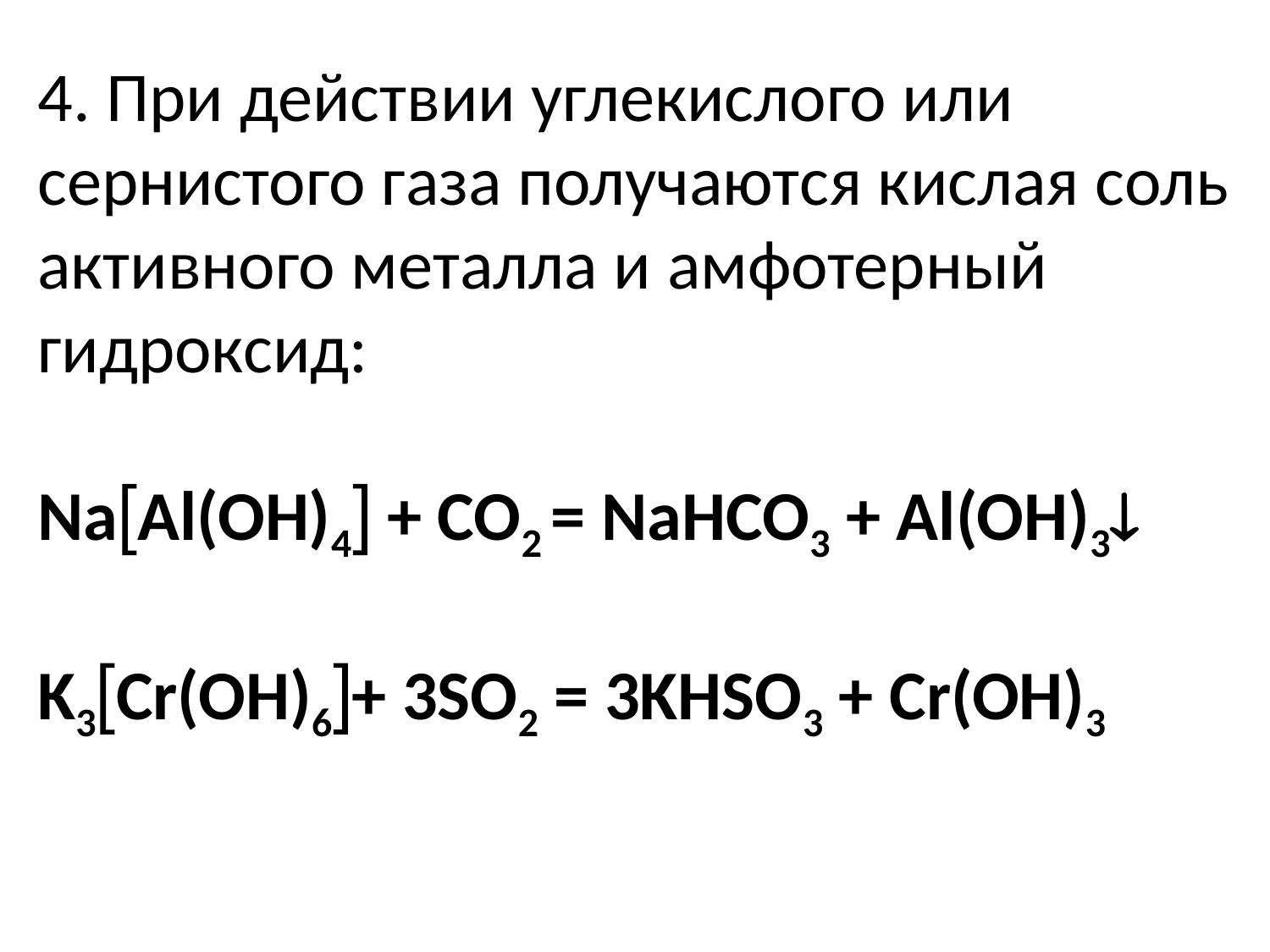

# 4. При действии углекислого или сернистого газа получаются кислая соль активного металла и амфотерный гидроксид: Na[Al(OH)4] + CO2 = NaHCO3 + Al(OH)3↓ K3[Cr(OH)6]+ 3SO2 = 3KHSO3 + Cr(OH)3